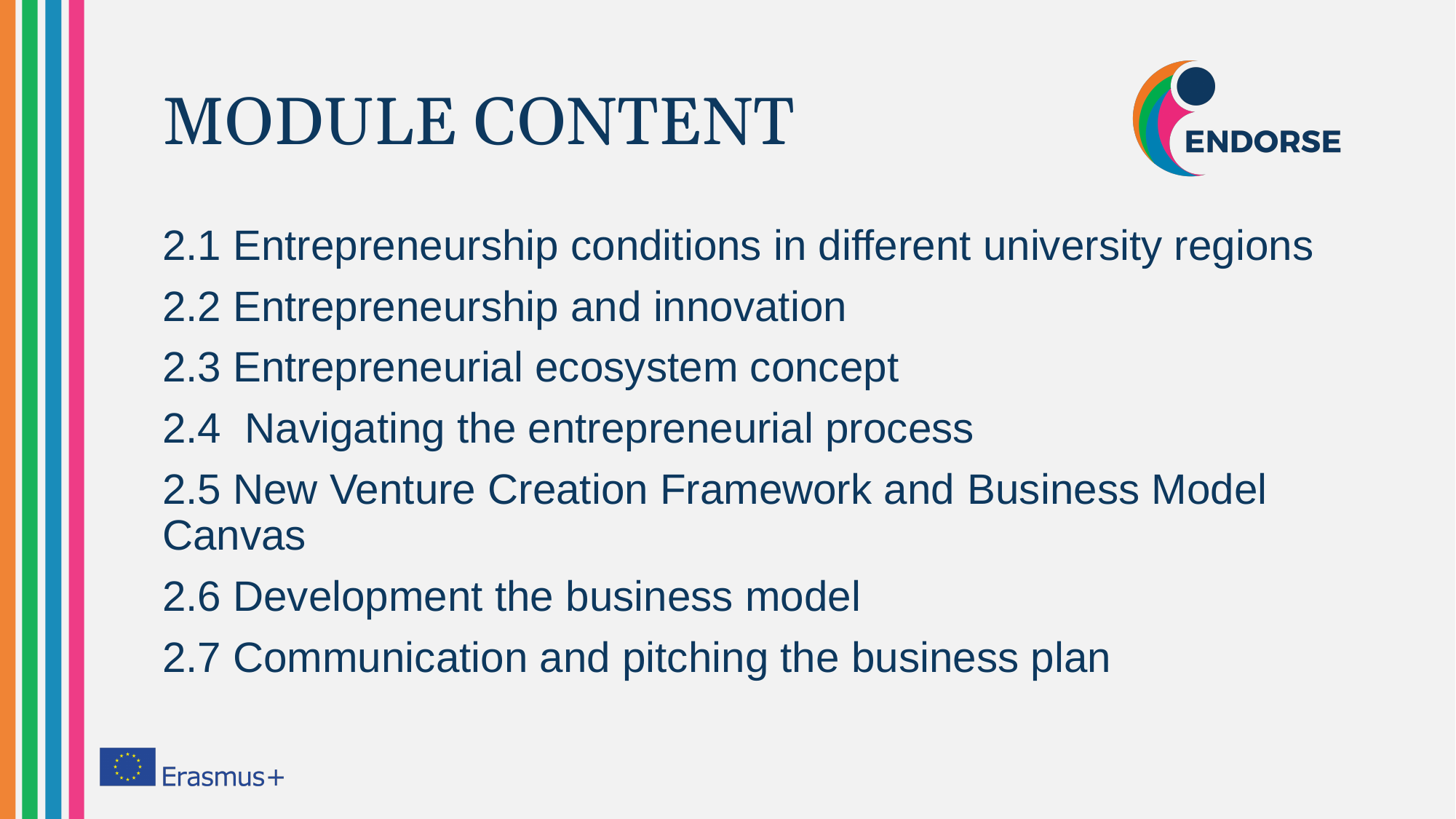

# MODULE CONTENT
2.1 Entrepreneurship conditions in different university regions
2.2 Entrepreneurship and innovation
2.3 Entrepreneurial ecosystem concept
2.4  Navigating the entrepreneurial process
2.5 New Venture Creation Framework and Business Model Canvas
2.6 Development the business model
2.7 Communication and pitching the business plan